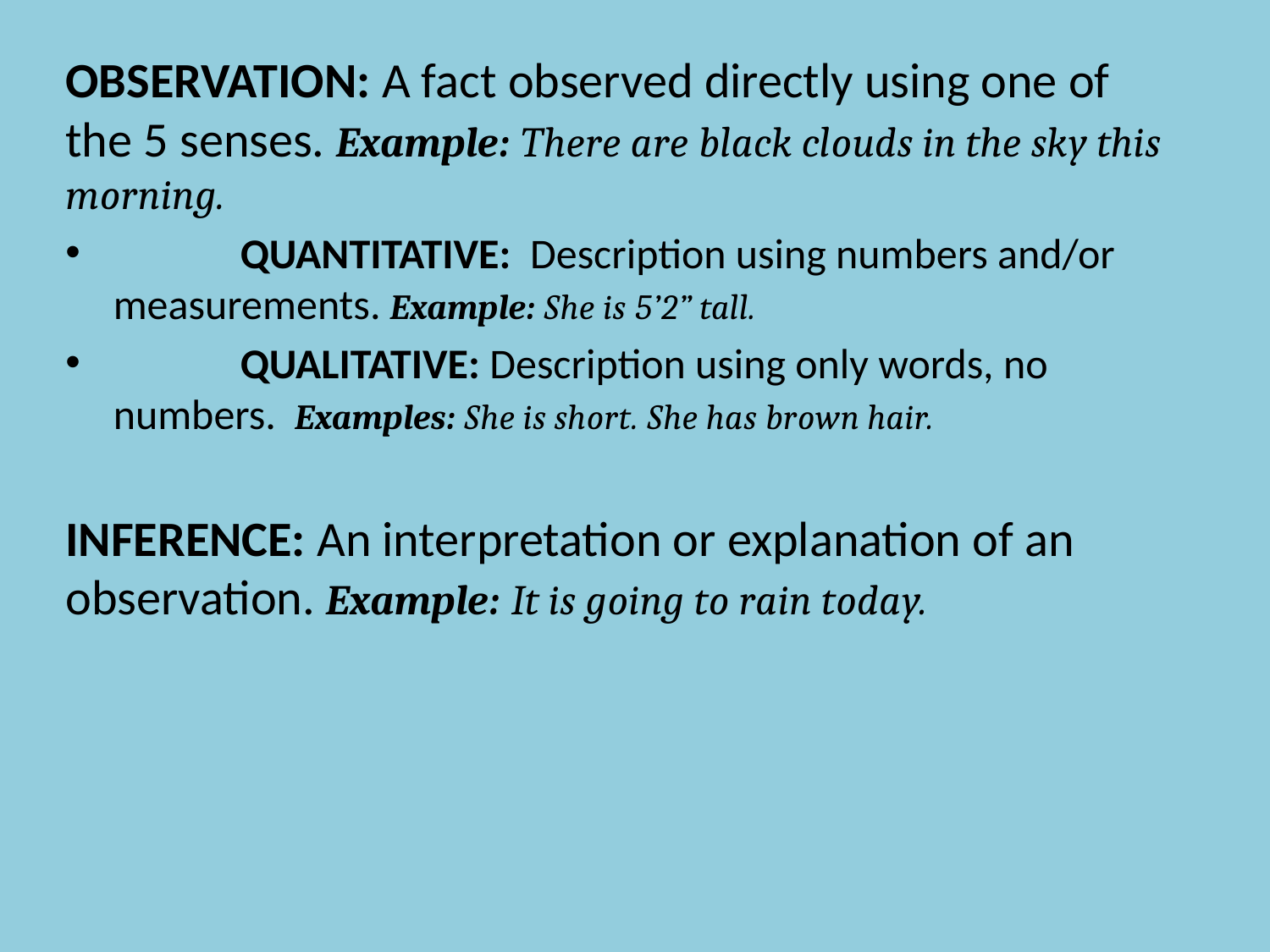

OBSERVATION: A fact observed directly using one of the 5 senses. Example: There are black clouds in the sky this morning.
	QUANTITATIVE:  Description using numbers and/or measurements. Example: She is 5’2” tall.
	QUALITATIVE: Description using only words, no numbers.  Examples: She is short. She has brown hair.

INFERENCE: An interpretation or explanation of an observation. Example: It is going to rain today.